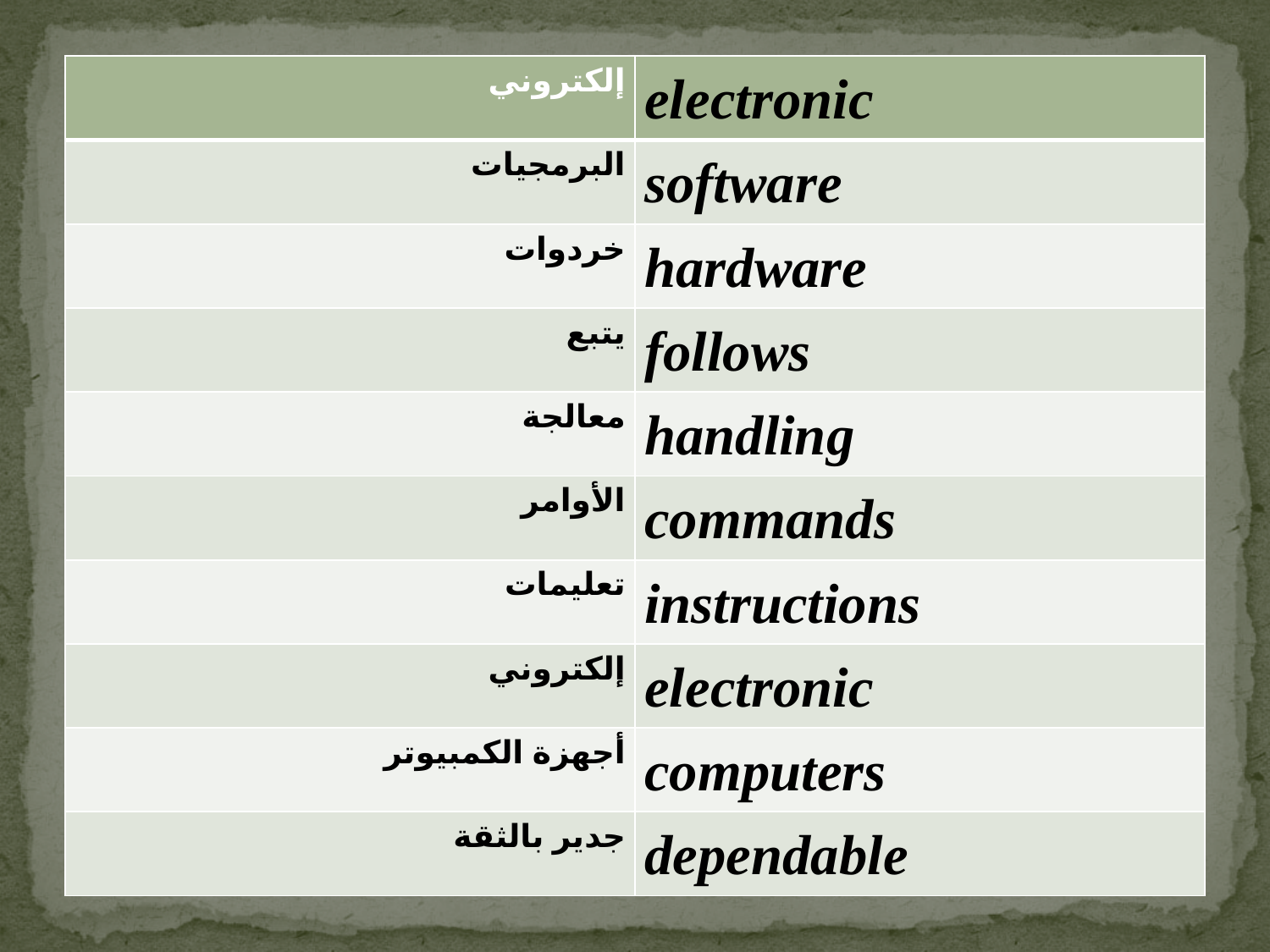

| إلكتروني | electronic |
| --- | --- |
| البرمجيات | software |
| خردوات | hardware |
| يتبع | follows |
| معالجة | handling |
| الأوامر | commands |
| تعليمات | instructions |
| إلكتروني | electronic |
| أجهزة الكمبيوتر | computers |
| جدير بالثقة | dependable |